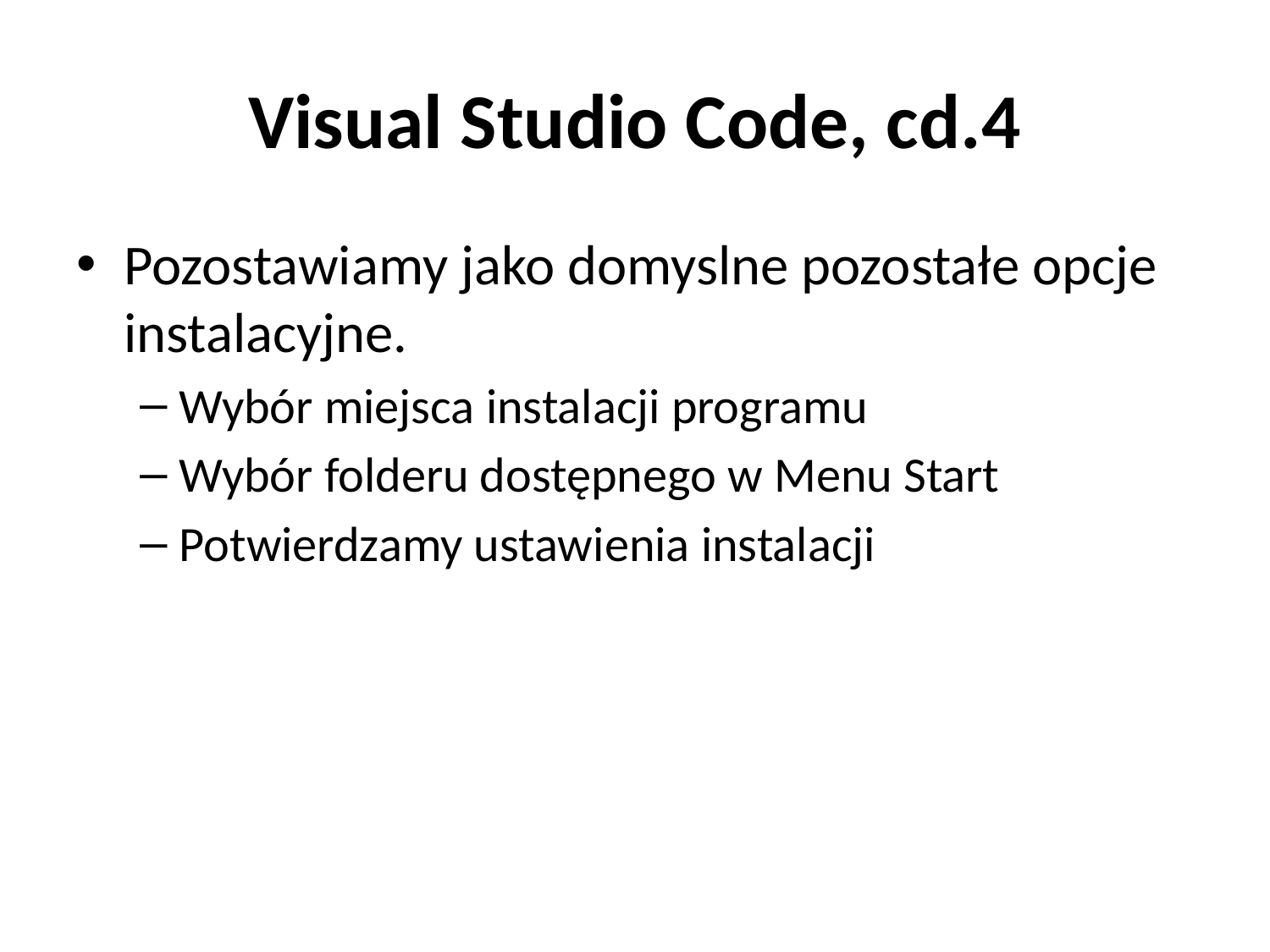

# Visual Studio Code, cd.4
Pozostawiamy jako domyslne pozostałe opcje instalacyjne.
Wybór miejsca instalacji programu
Wybór folderu dostępnego w Menu Start
Potwierdzamy ustawienia instalacji